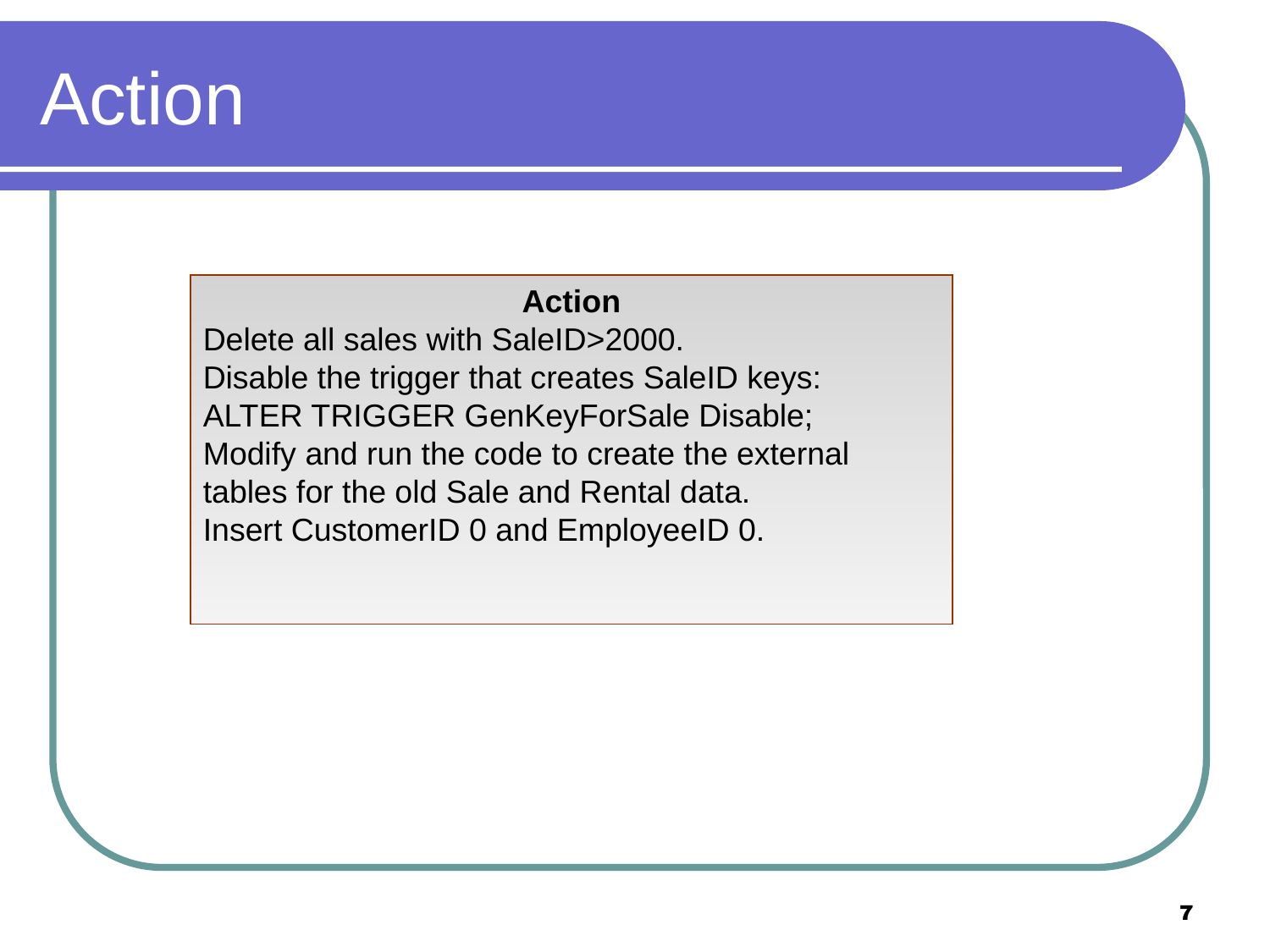

# Action
Action
Delete all sales with SaleID>2000.
Disable the trigger that creates SaleID keys:
ALTER TRIGGER GenKeyForSale Disable;
Modify and run the code to create the external tables for the old Sale and Rental data.
Insert CustomerID 0 and EmployeeID 0.
7